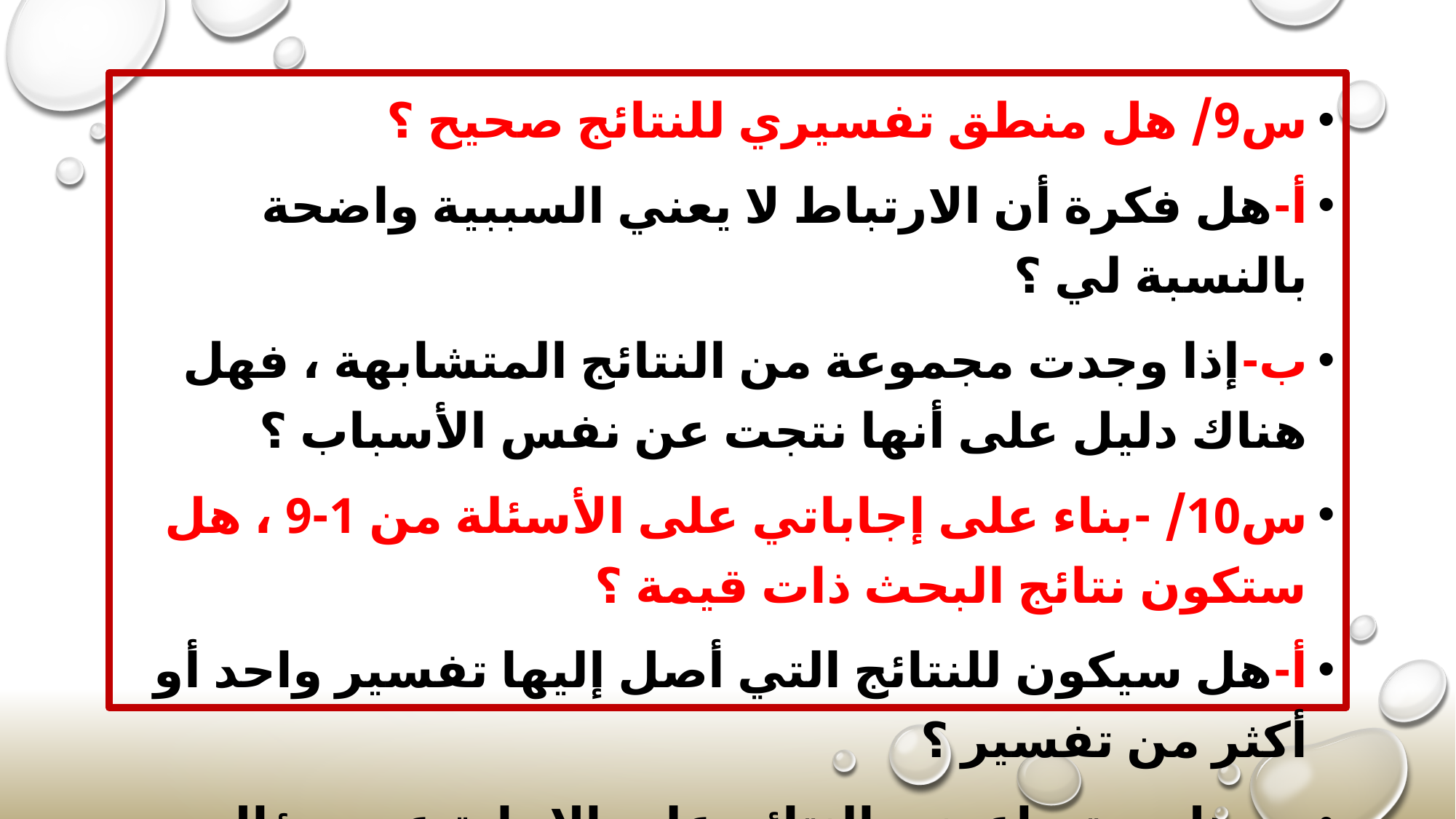

س9/ هل منطق تفسيري للنتائج صحيح ؟
أ-هل فكرة أن الارتباط لا يعني السببية واضحة بالنسبة لي ؟
ب-إذا وجدت مجموعة من النتائج المتشابهة ، فهل هناك دليل على أنها نتجت عن نفس الأسباب ؟
س10/ -بناء على إجاباتي على الأسئلة من 1-9 ، هل ستكون نتائج البحث ذات قيمة ؟
أ-هل سيكون للنتائج التي أصل إليها تفسير واحد أو أكثر من تفسير ؟
ب-هل ستساعدني النتائج على الإجابة عن سؤال البحث ؟